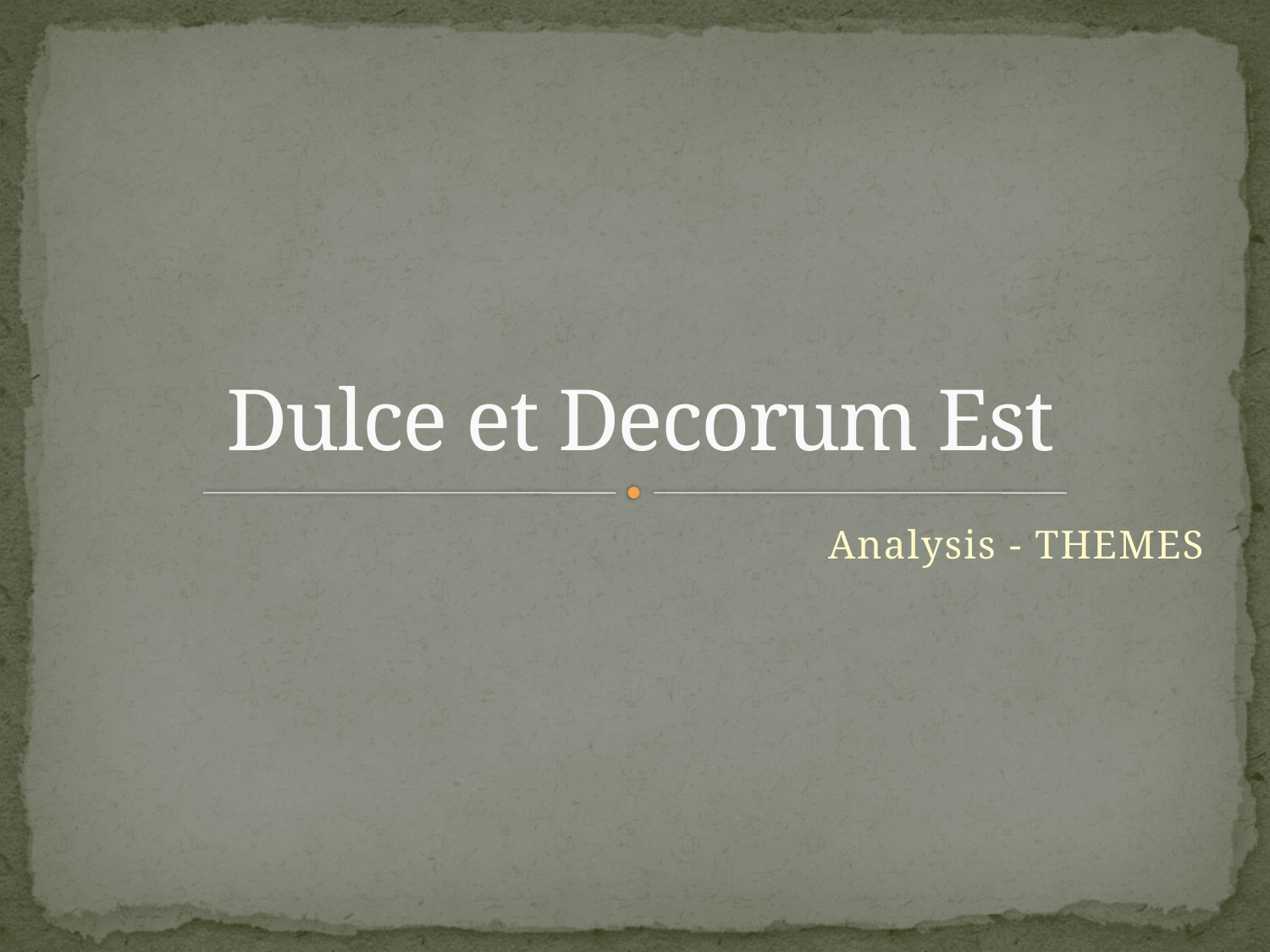

# Dulce et Decorum Est
Analysis - THEMES